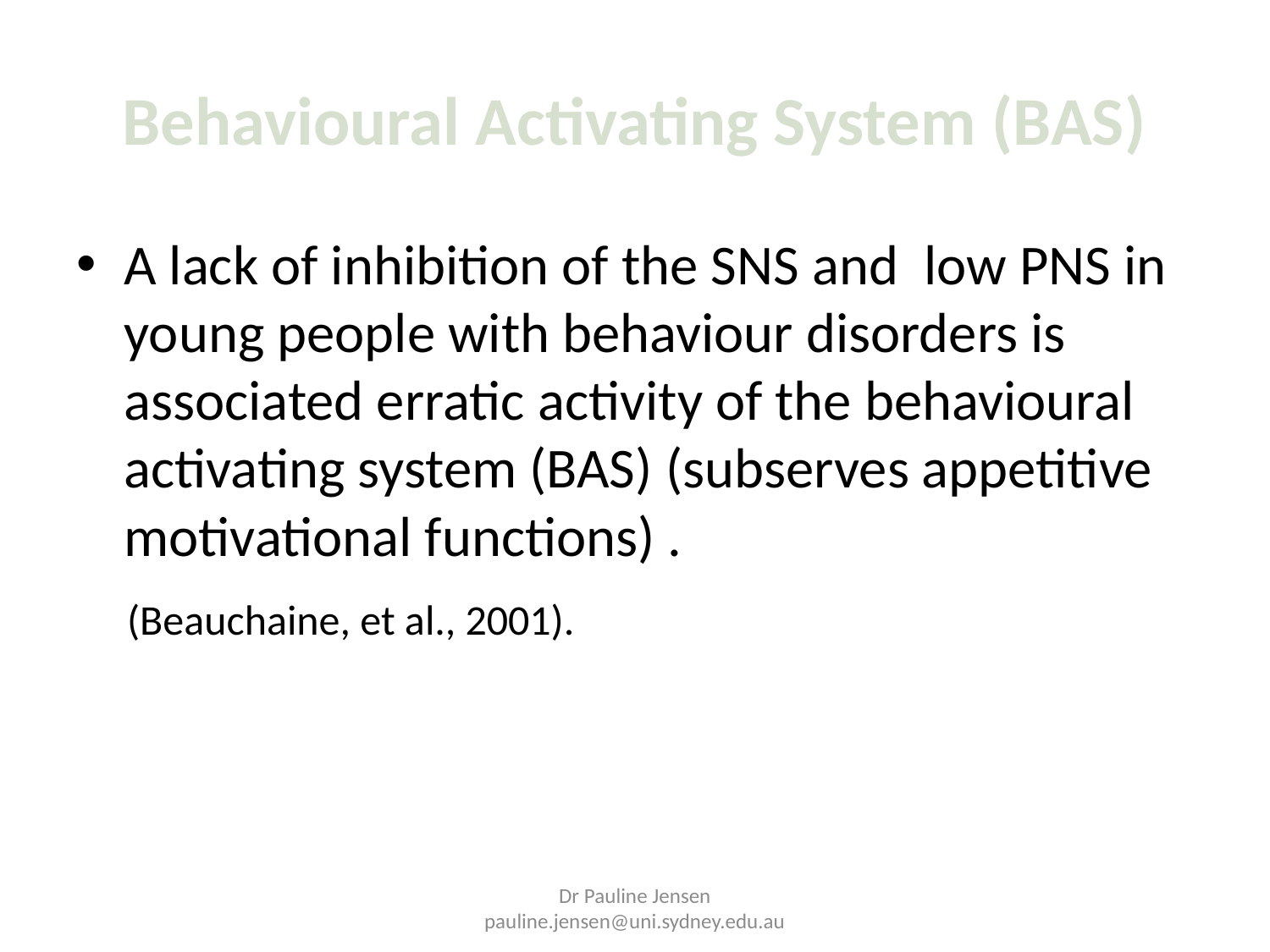

# Behavioural Activating System (BAS)
A lack of inhibition of the SNS and  low PNS in young people with behaviour disorders is associated erratic activity of the behavioural activating system (BAS) (subserves appetitive motivational functions) .
    (Beauchaine, et al., 2001).

Dr Pauline Jensen pauline.jensen@uni.sydney.edu.au